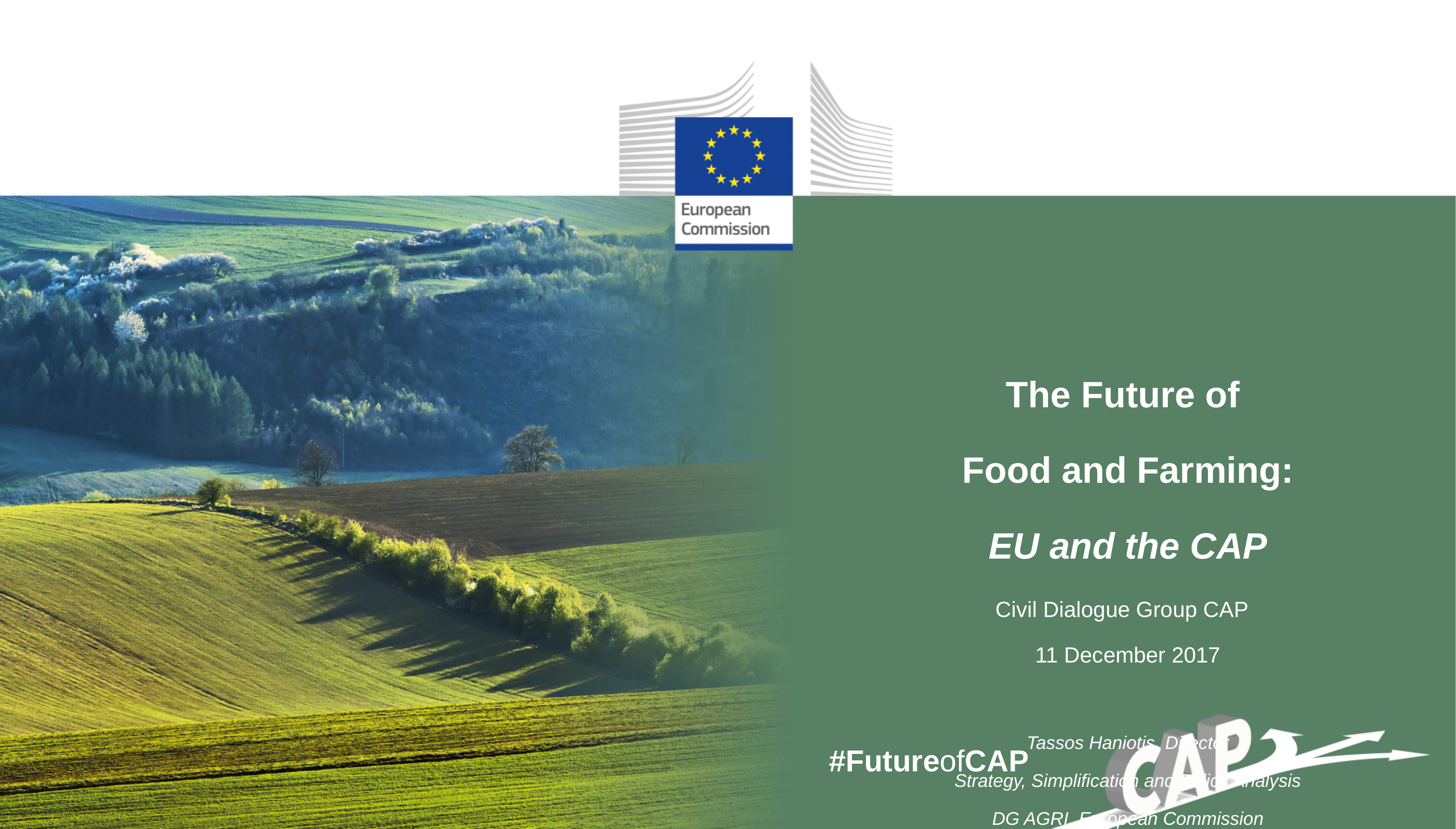

The Future of
Food and Farming:
EU and the CAP
Civil Dialogue Group CAP
11 December 2017

Tassos Haniotis, Director
Strategy, Simplification and Policy Analysis
DG AGRI, European Commission

#FutureofCAP